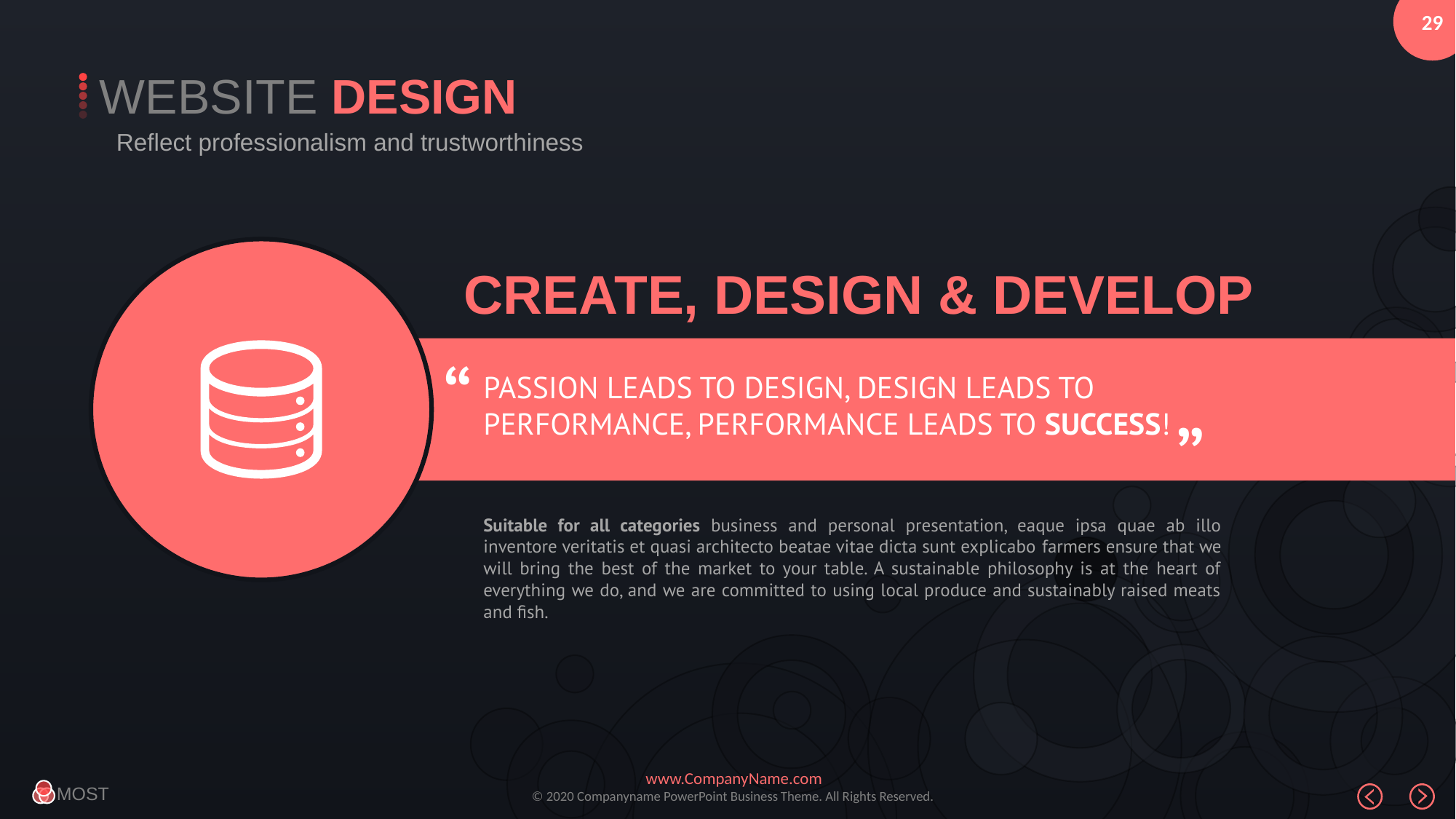

WEBSITE DESIGN
Reflect professionalism and trustworthiness

CREATE, DESIGN & DEVELOP

“
PASSION LEADS TO DESIGN, DESIGN LEADS TO PERFORMANCE, PERFORMANCE LEADS TO SUCCESS!
”
Suitable for all categories business and personal presentation, eaque ipsa quae ab illo inventore veritatis et quasi architecto beatae vitae dicta sunt explicabo farmers ensure that we will bring the best of the market to your table. A sustainable philosophy is at the heart of everything we do, and we are committed to using local produce and sustainably raised meats and fish.